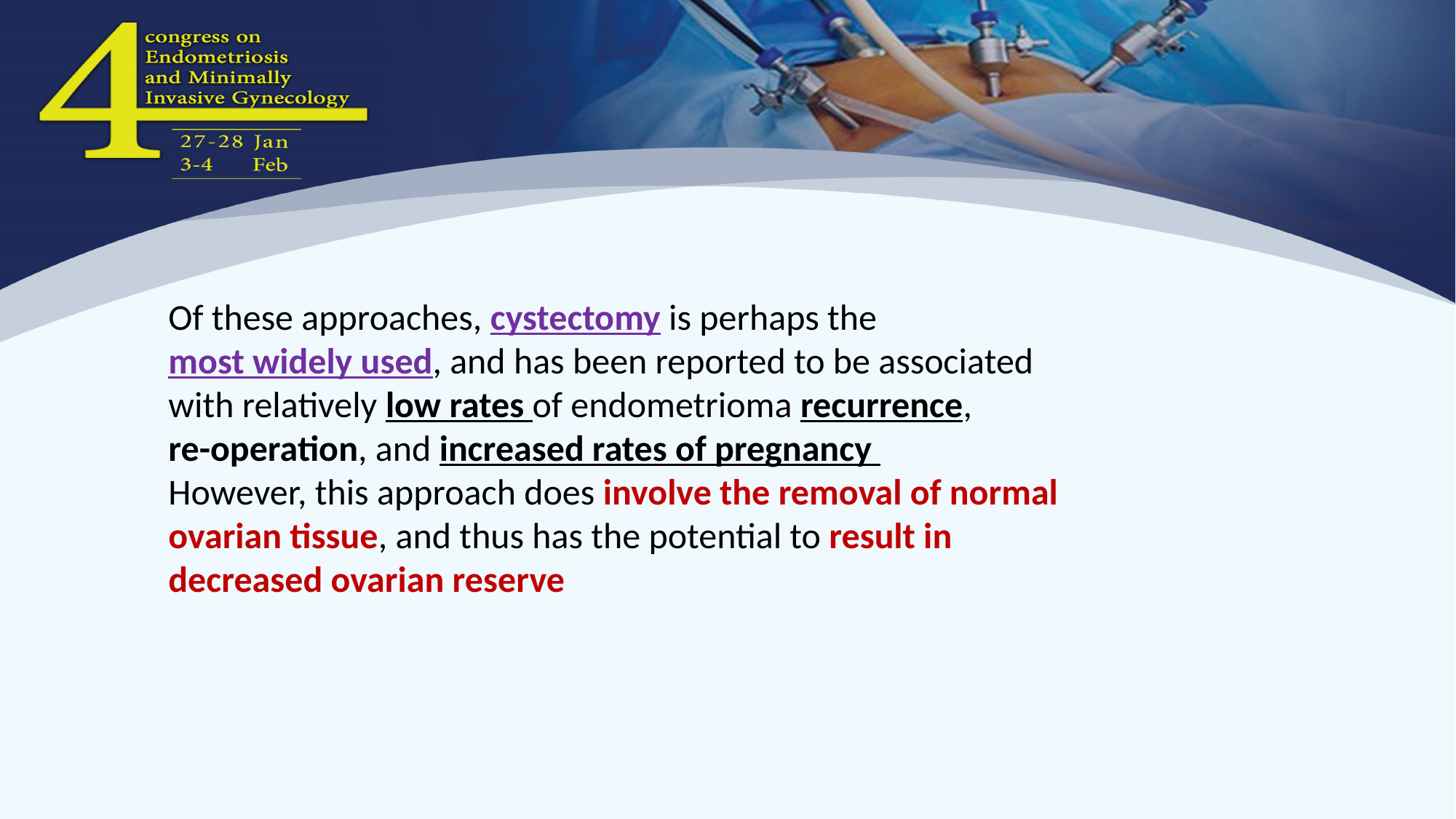

Of these approaches, cystectomy is perhaps the
most widely used, and has been reported to be associated
with relatively low rates of endometrioma recurrence,
re-operation, and increased rates of pregnancy
However, this approach does involve the removal of normal
ovarian tissue, and thus has the potential to result in decreased ovarian reserve